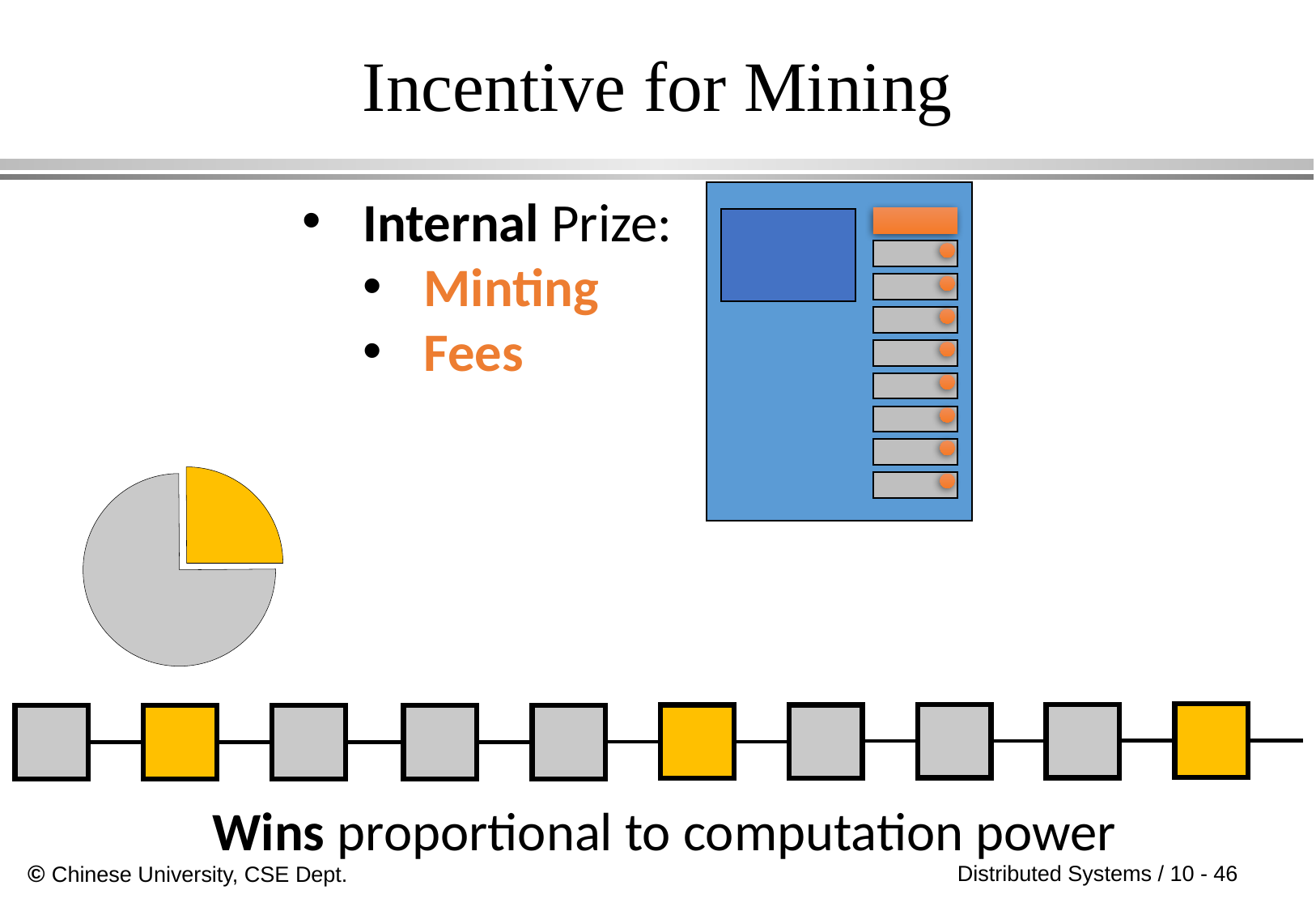

# Incentive for Mining
Internal Prize:
Minting
Fees

Wins proportional to computation power